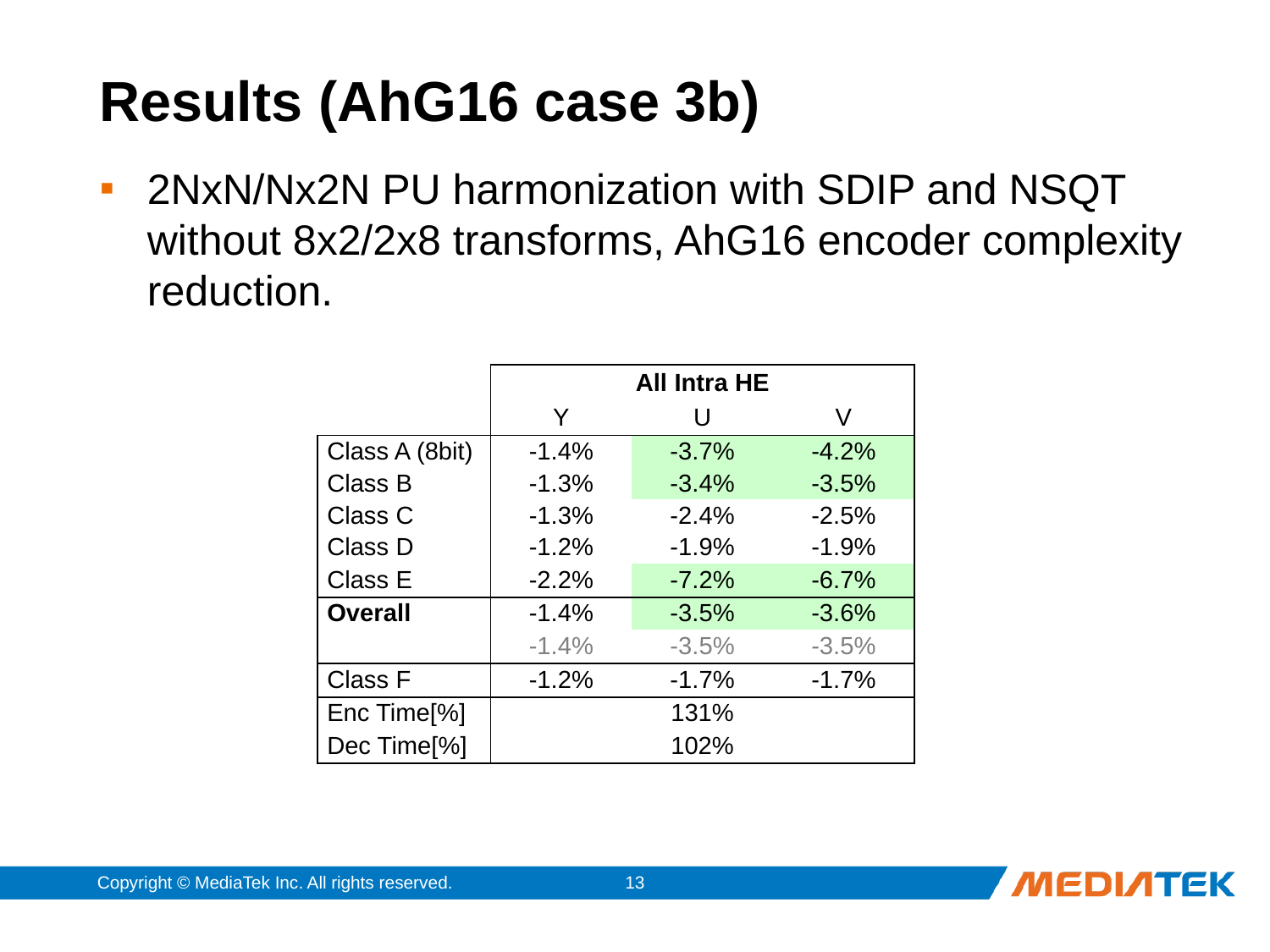

# Results (AhG16 case 3b)
2NxN/Nx2N PU harmonization with SDIP and NSQT without 8x2/2x8 transforms, AhG16 encoder complexity reduction.
|  | All Intra HE |  |  |
| --- | --- | --- | --- |
|  | Y | U | V |
| Class A (8bit) | -1.4% | -3.7% | -4.2% |
| Class B | -1.3% | -3.4% | -3.5% |
| Class C | -1.3% | -2.4% | -2.5% |
| Class D | -1.2% | -1.9% | -1.9% |
| Class E | -2.2% | -7.2% | -6.7% |
| Overall | -1.4% | -3.5% | -3.6% |
|  | -1.4% | -3.5% | -3.5% |
| Class F | -1.2% | -1.7% | -1.7% |
| Enc Time[%] | 131% |  |  |
| Dec Time[%] | 102% |  |  |
Copyright © MediaTek Inc. All rights reserved.
13